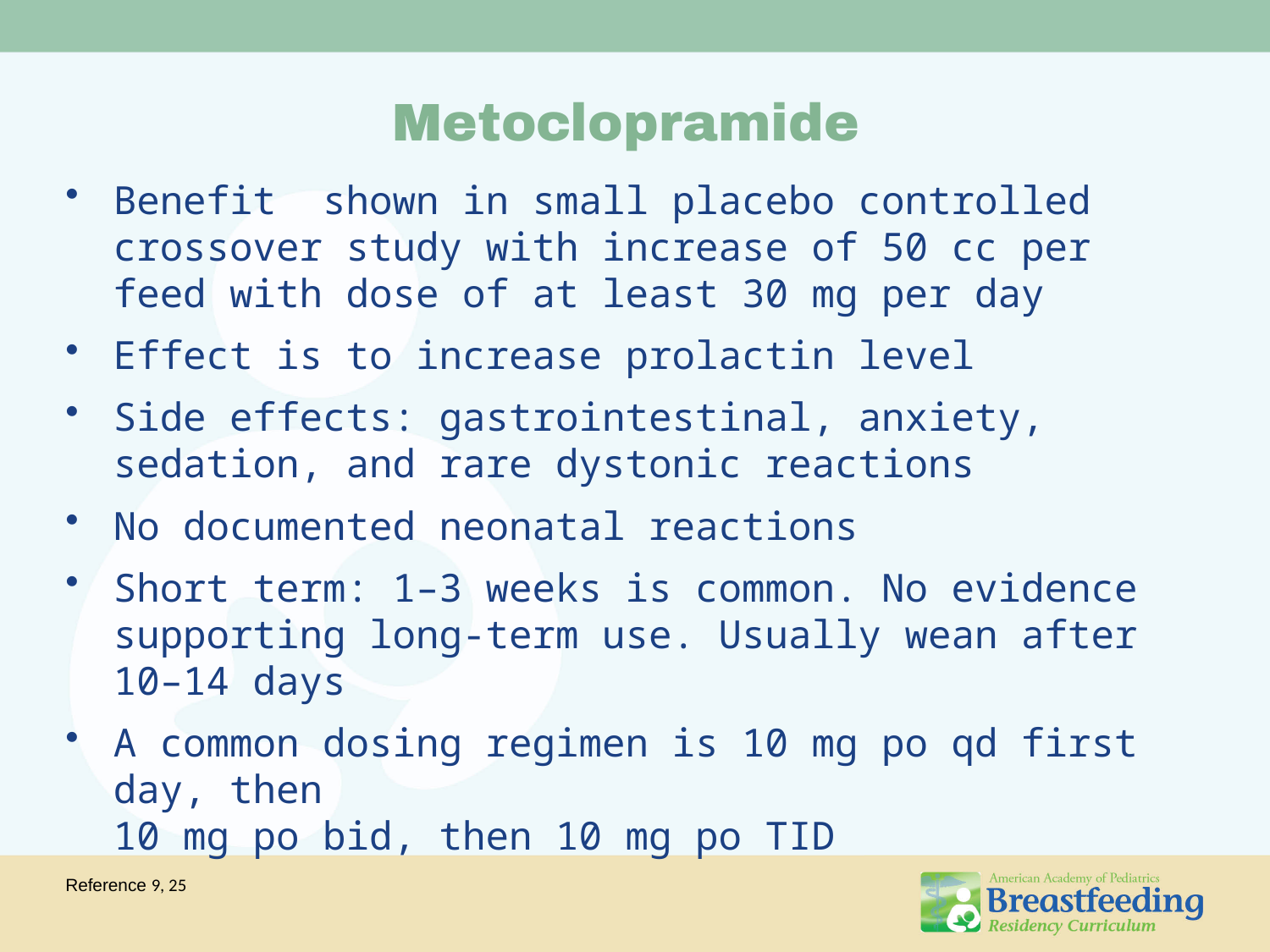

# Metoclopramide
Benefit  shown in small placebo controlled crossover study with increase of 50 cc per feed with dose of at least 30 mg per day
Effect is to increase prolactin level
Side effects: gastrointestinal, anxiety, sedation, and rare dystonic reactions
No documented neonatal reactions
Short term: 1–3 weeks is common. No evidence supporting long-term use. Usually wean after 10–14 days
A common dosing regimen is 10 mg po qd first day, then
10 mg po bid, then 10 mg po TID
Reference 9, 25